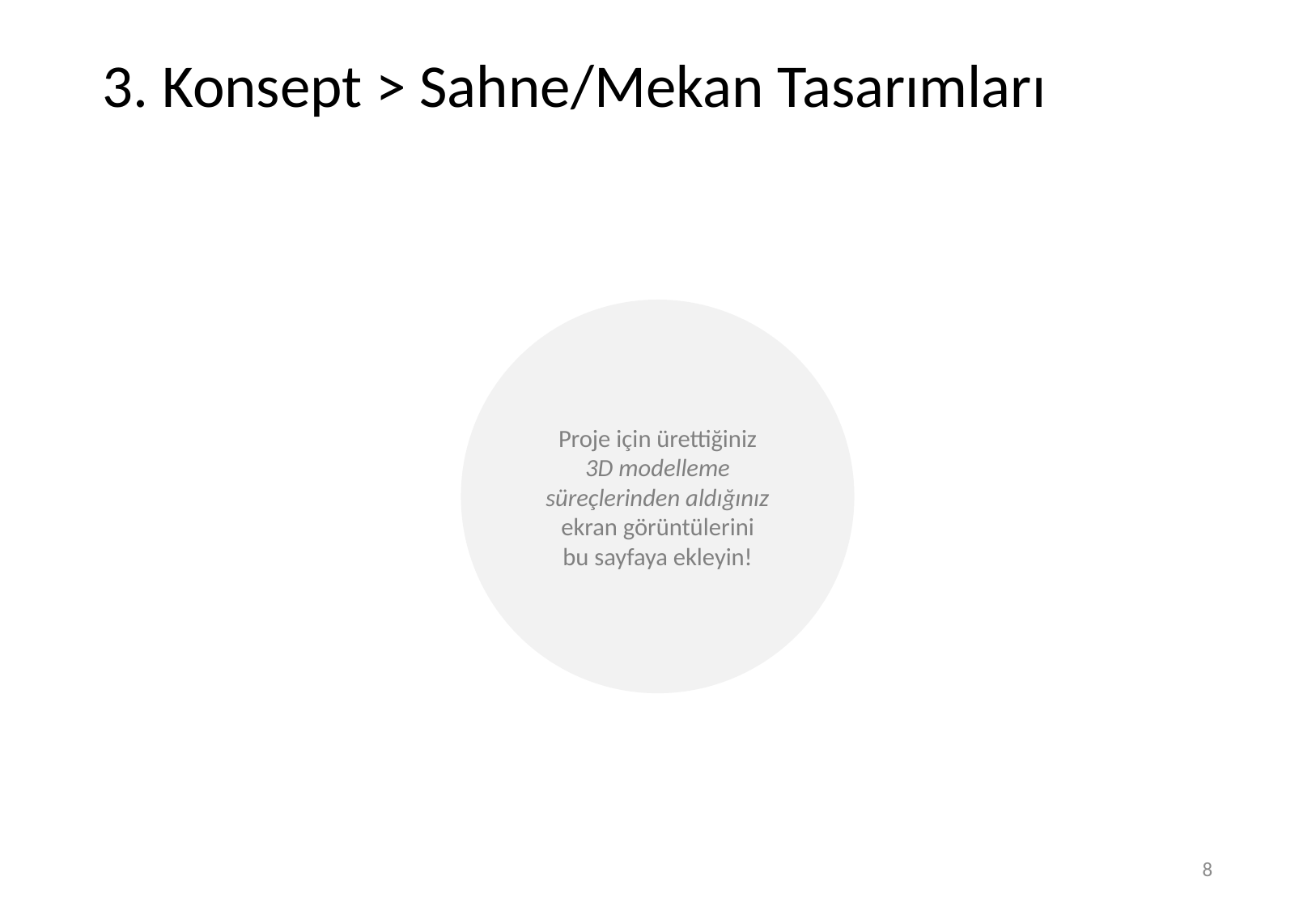

# 3. Konsept > Sahne/Mekan Tasarımları
Proje için ürettiğiniz
3D modelleme süreçlerinden aldığınız ekran görüntülerini
bu sayfaya ekleyin!
8